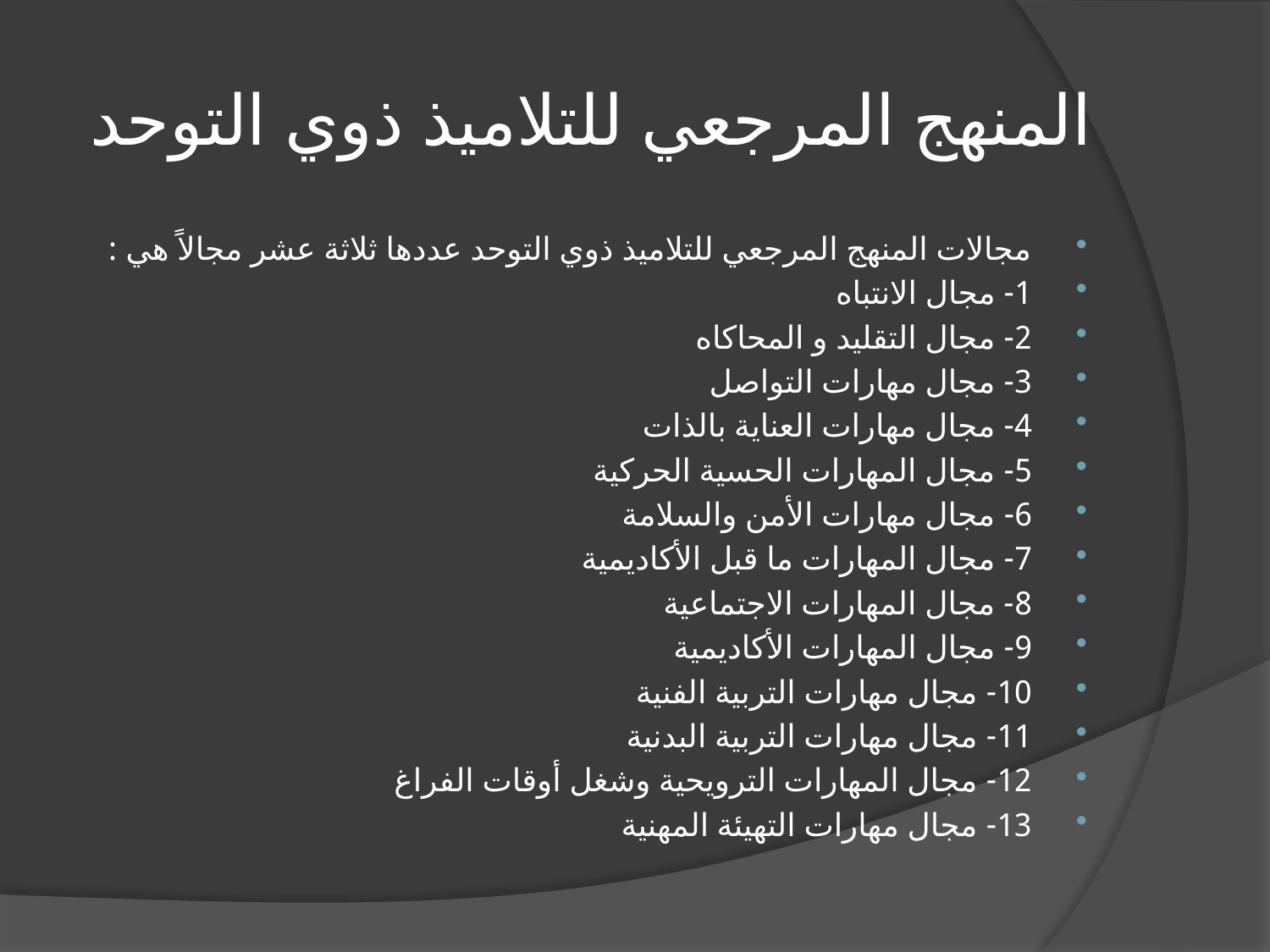

# المنهج المرجعي للتلاميذ ذوي التوحد
مجالات المنهج المرجعي للتلاميذ ذوي التوحد عددها ثلاثة عشر مجالاً هي :
1- مجال الانتباه
2- مجال التقليد و المحاكاه
3- مجال مهارات التواصل
4- مجال مهارات العناية بالذات
5- مجال المهارات الحسية الحركية
6- مجال مهارات الأمن والسلامة
7- مجال المهارات ما قبل الأكاديمية
8- مجال المهارات الاجتماعية
9- مجال المهارات الأكاديمية
10- مجال مهارات التربية الفنية
11- مجال مهارات التربية البدنية
12- مجال المهارات الترويحية وشغل أوقات الفراغ
13- مجال مهارات التهيئة المهنية